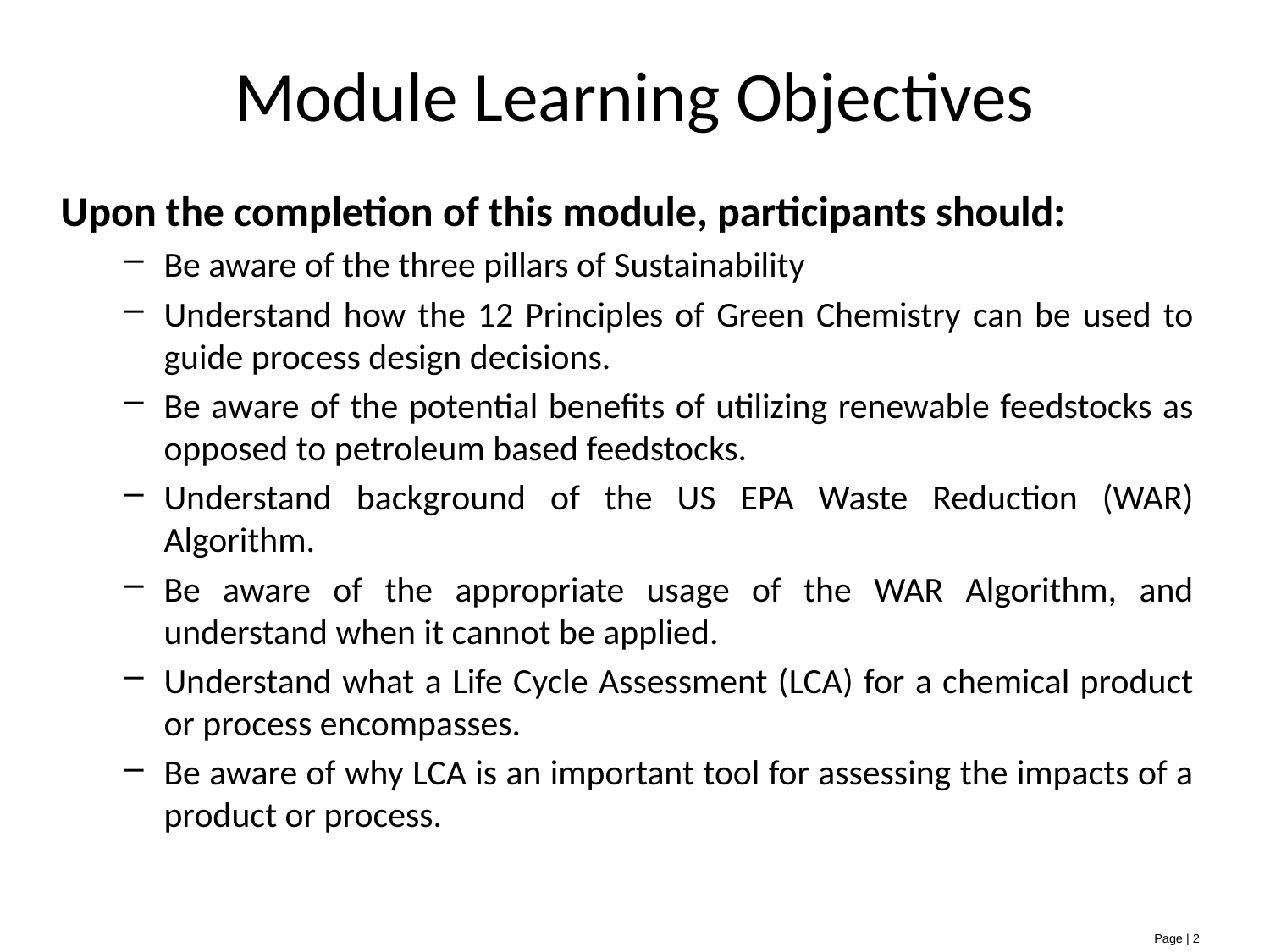

# Module Learning Objectives
Upon the completion of this module, participants should:
Be aware of the three pillars of Sustainability
Understand how the 12 Principles of Green Chemistry can be used to guide process design decisions.
Be aware of the potential benefits of utilizing renewable feedstocks as opposed to petroleum based feedstocks.
Understand background of the US EPA Waste Reduction (WAR) Algorithm.
Be aware of the appropriate usage of the WAR Algorithm, and understand when it cannot be applied.
Understand what a Life Cycle Assessment (LCA) for a chemical product or process encompasses.
Be aware of why LCA is an important tool for assessing the impacts of a product or process.